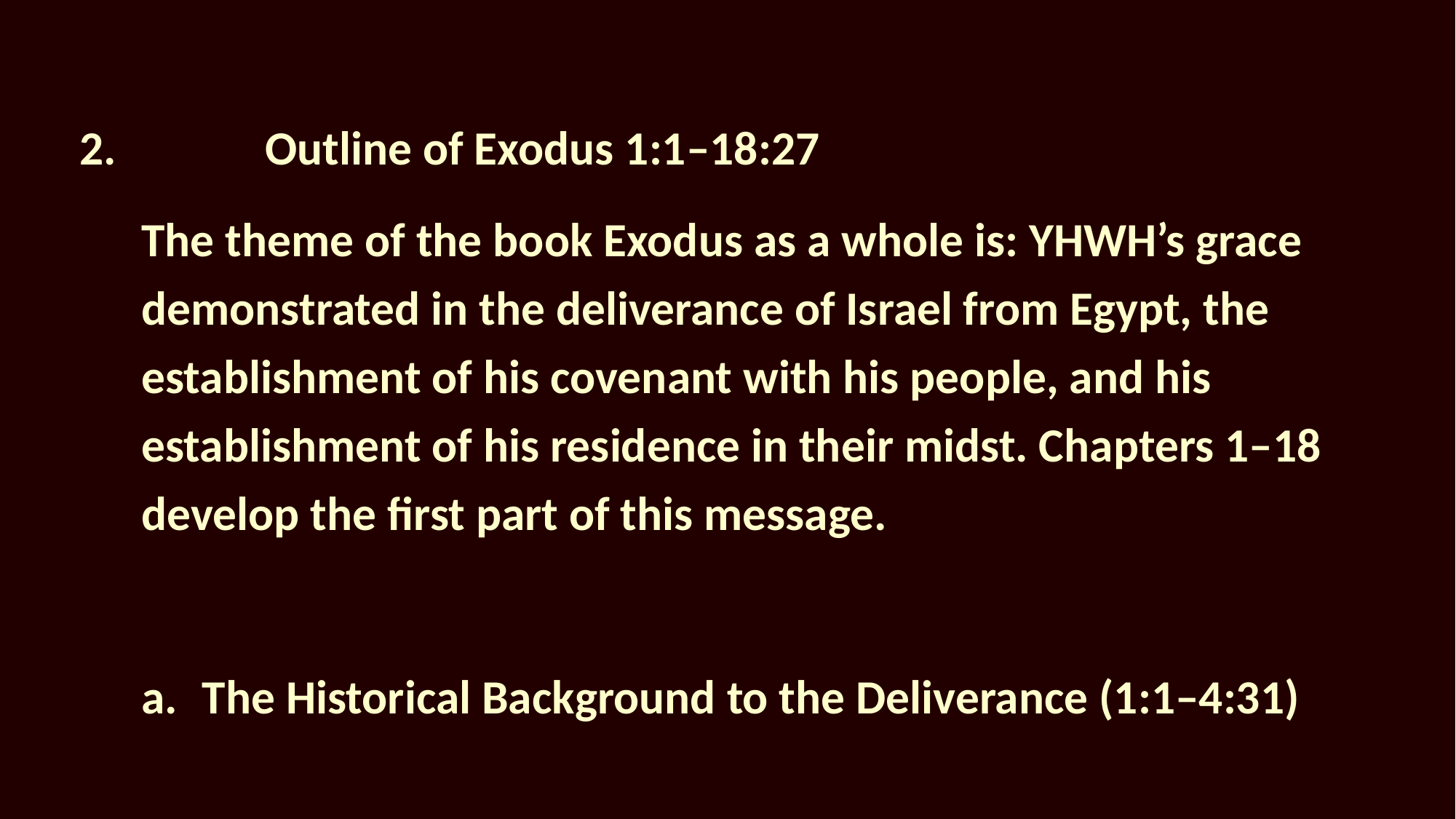

2.		Outline of Exodus 1:1–18:27
The theme of the book Exodus as a whole is: YHWH’s grace demonstrated in the deliverance of Israel from Egypt, the establishment of his covenant with his people, and his establishment of his residence in their midst. Chapters 1–18 develop the first part of this message.

a.	The Historical Background to the Deliverance (1:1–4:31)